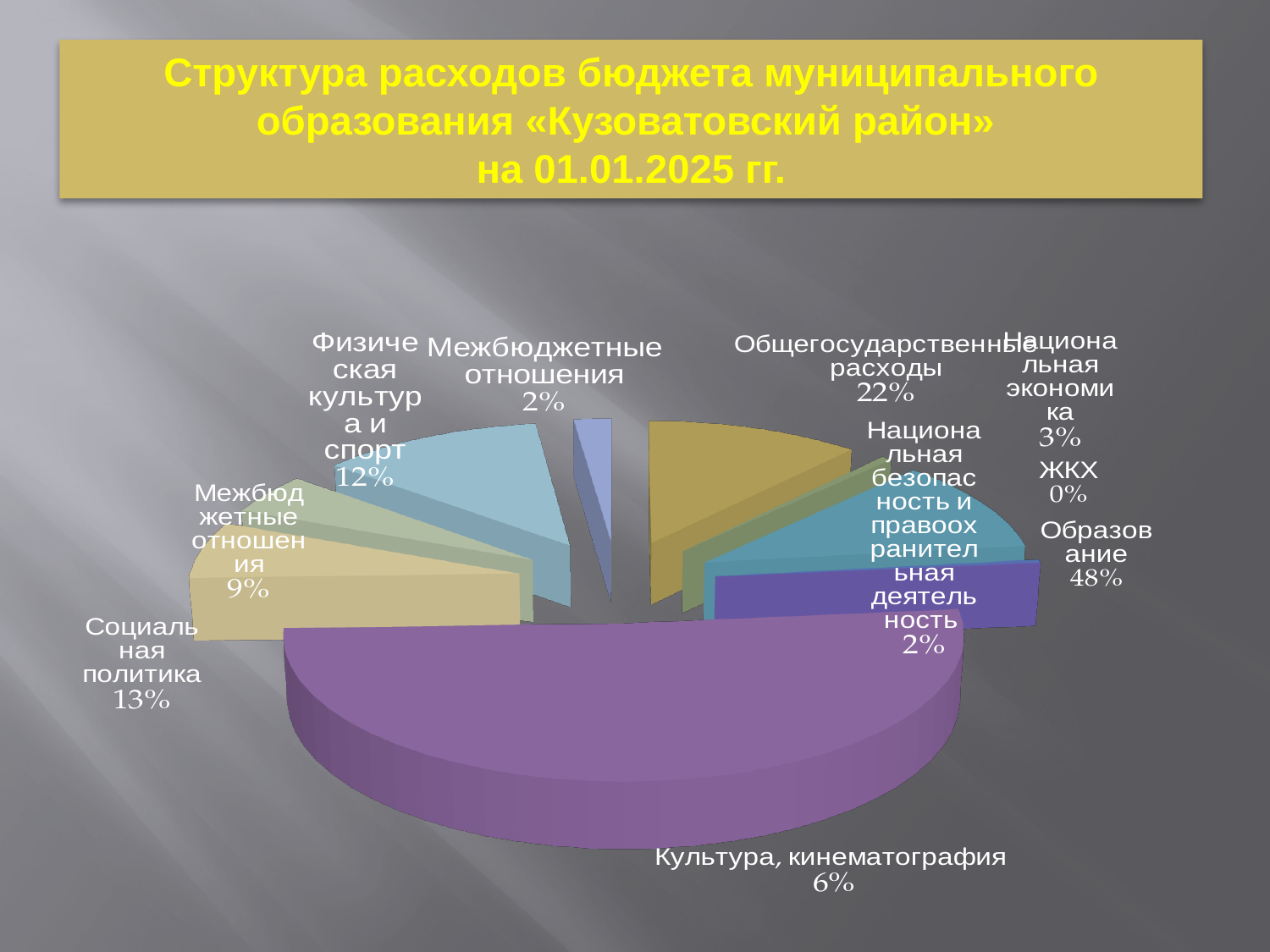

# Структура расходов бюджета муниципального образования «Кузоватовский район» на 01.01.2025 гг.

[unsupported chart]